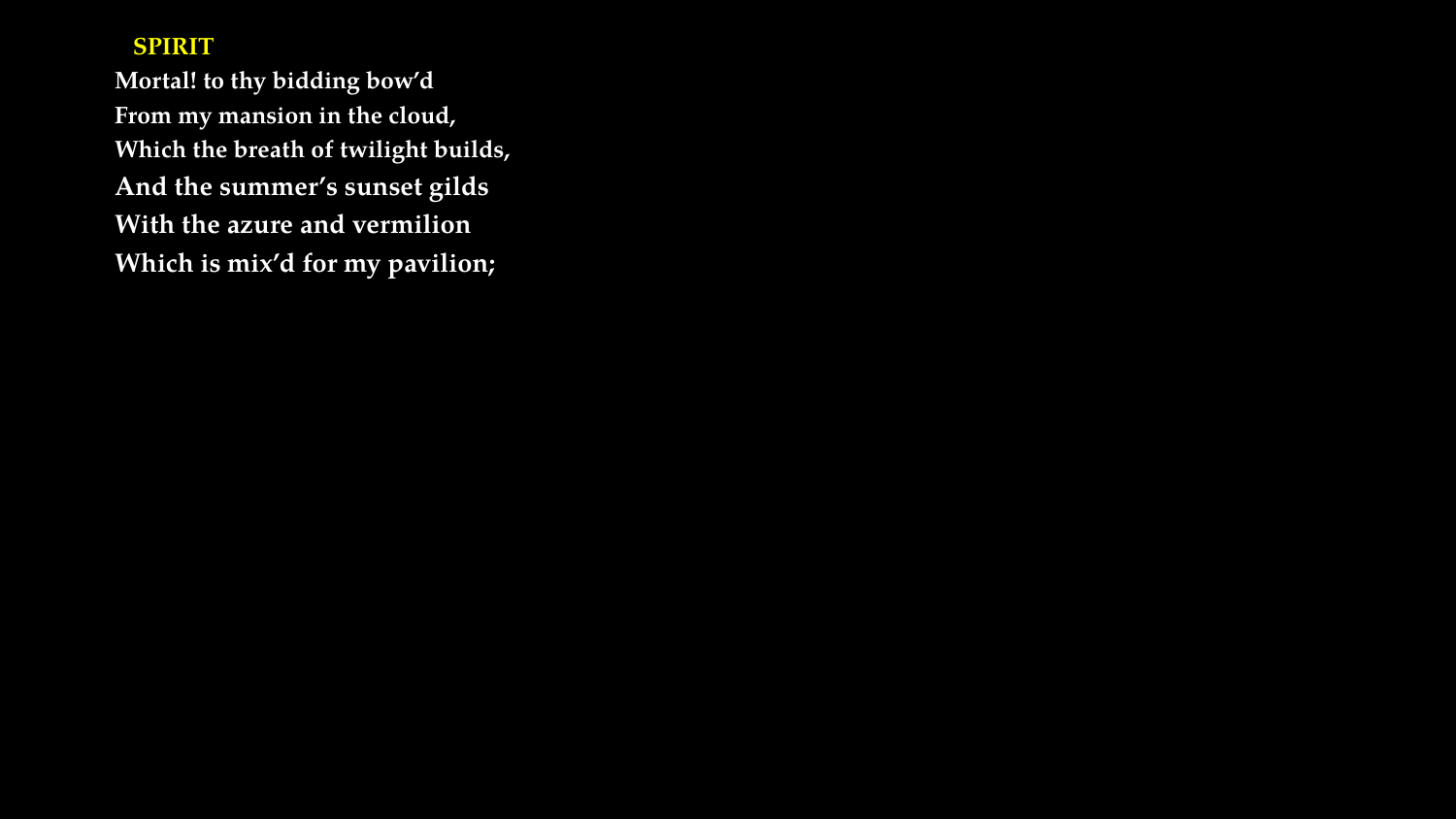

# SPIRIT Mortal! to thy bidding bow’d From my mansion in the cloud, Which the breath of twilight builds, And the summer’s sunset gilds With the azure and vermilion Which is mix’d for my pavilion;